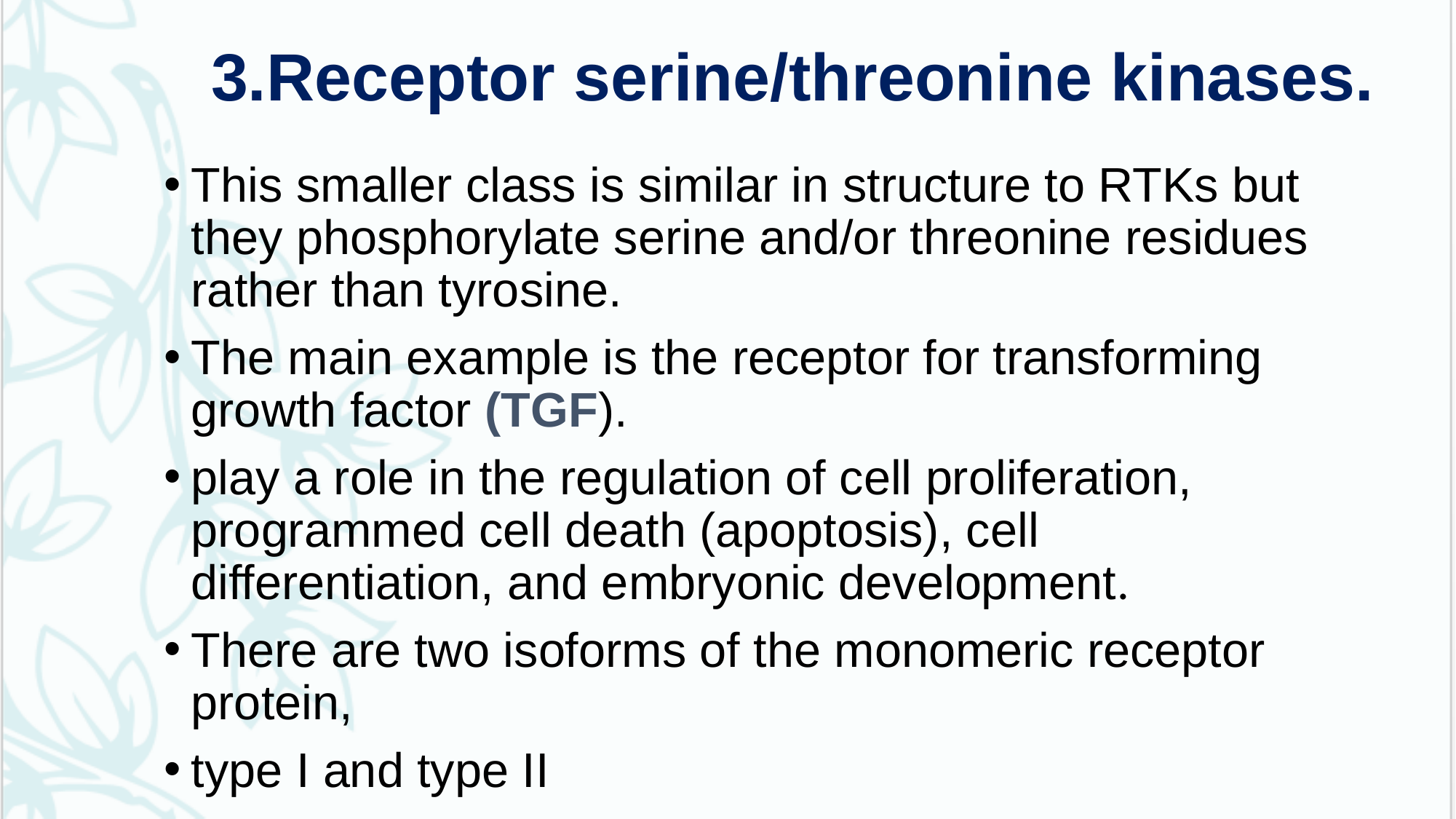

# 3.Receptor serine/threonine kinases.
This smaller class is similar in structure to RTKs but they phosphorylate serine and/or threonine residues rather than tyrosine.
The main example is the receptor for transforming growth factor (TGF).
play a role in the regulation of cell proliferation, programmed cell death (apoptosis), cell differentiation, and embryonic development.
There are two isoforms of the monomeric receptor protein,
type I and type II